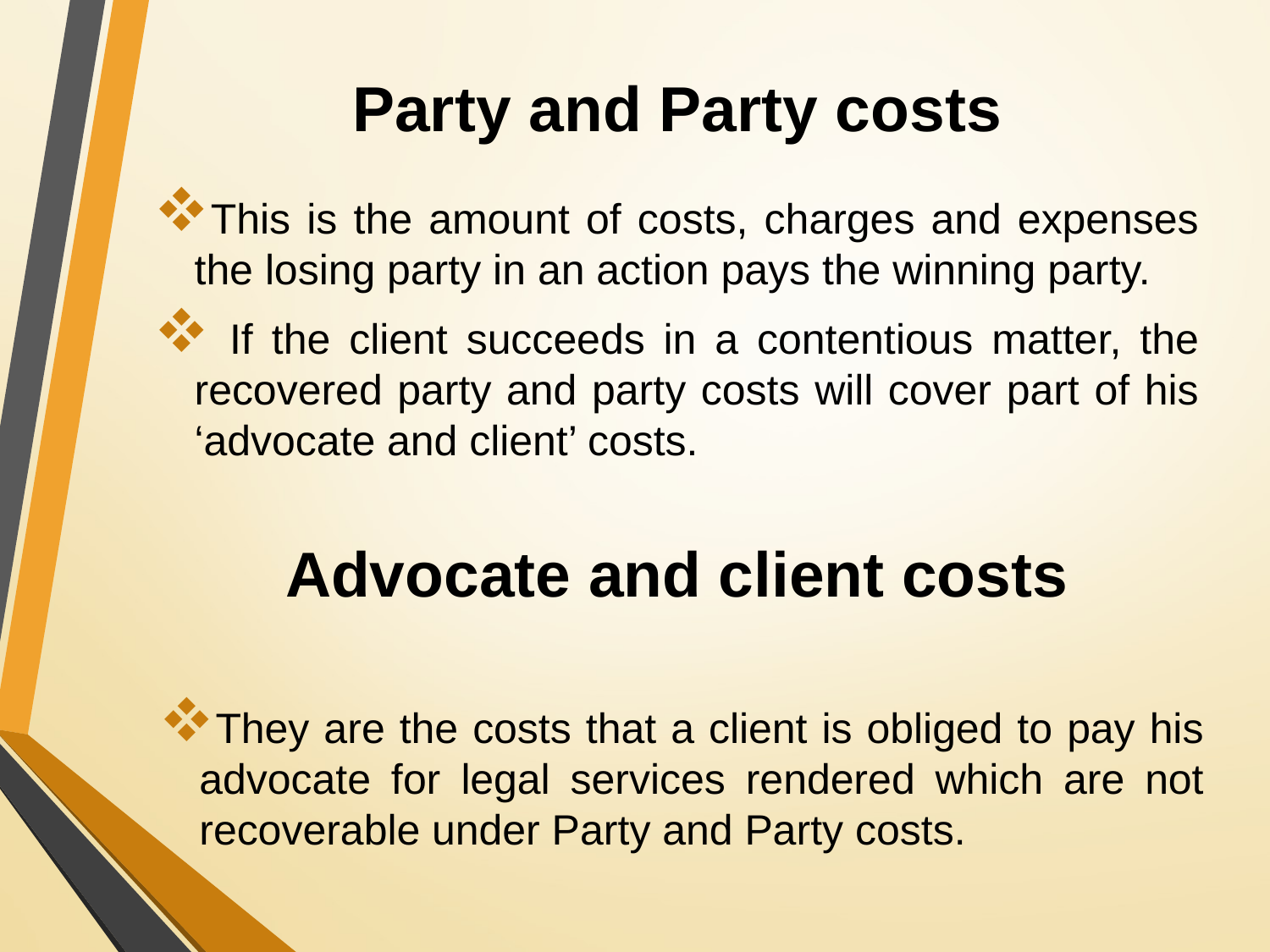

# Party and Party costs
This is the amount of costs, charges and expenses the losing party in an action pays the winning party.
 If the client succeeds in a contentious matter, the recovered party and party costs will cover part of his ‘advocate and client’ costs.
Advocate and client costs

They are the costs that a client is obliged to pay his advocate for legal services rendered which are not recoverable under Party and Party costs.